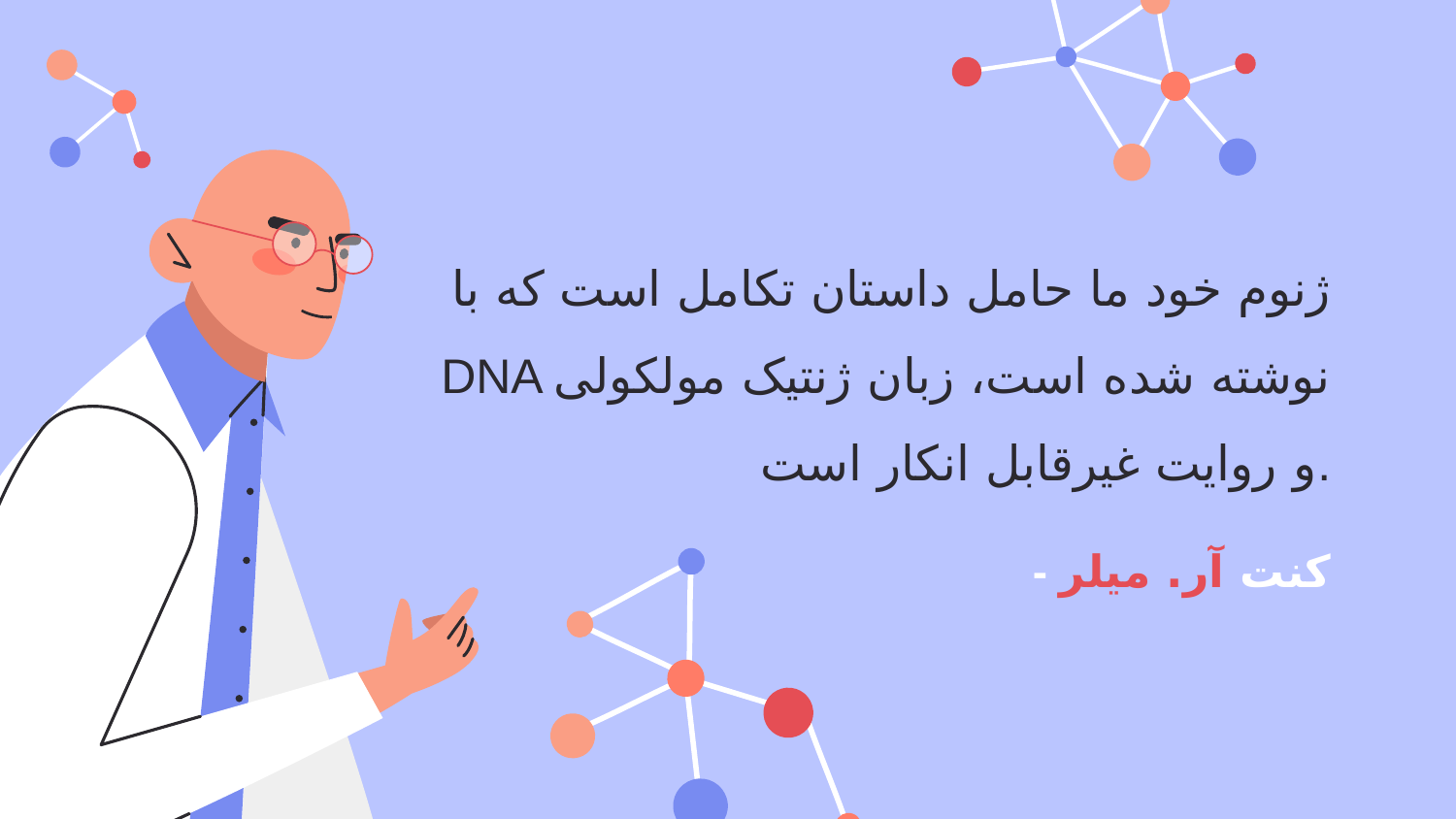

ژنوم خود ما حامل داستان تکامل است که با DNA نوشته شده است، زبان ژنتیک مولکولی و روایت غیرقابل انکار است.
# - کنت آر. میلر